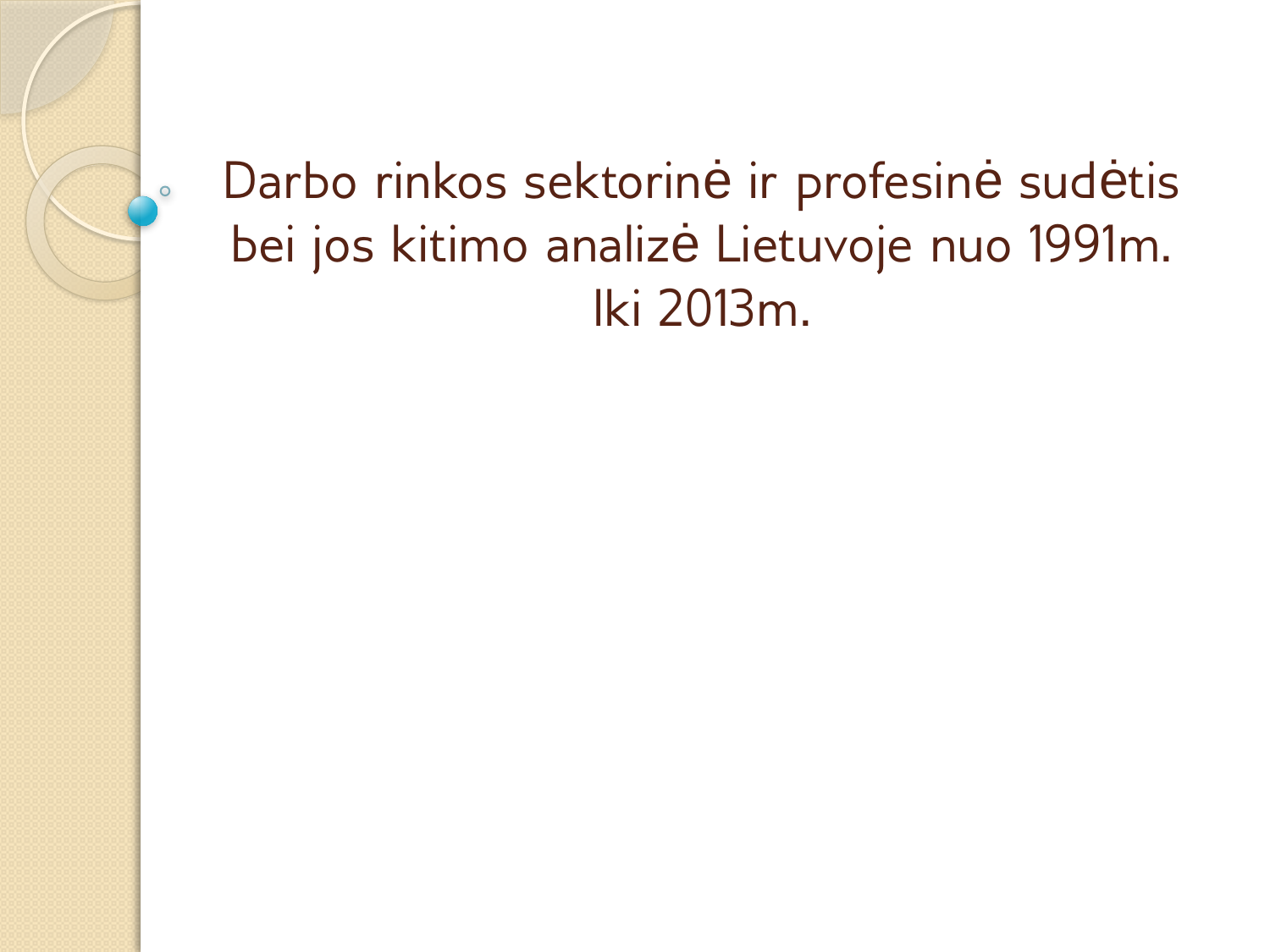

# Darbo rinkos sektorinė ir profesinė sudėtis bei jos kitimo analizė Lietuvoje nuo 1991m. Iki 2013m.